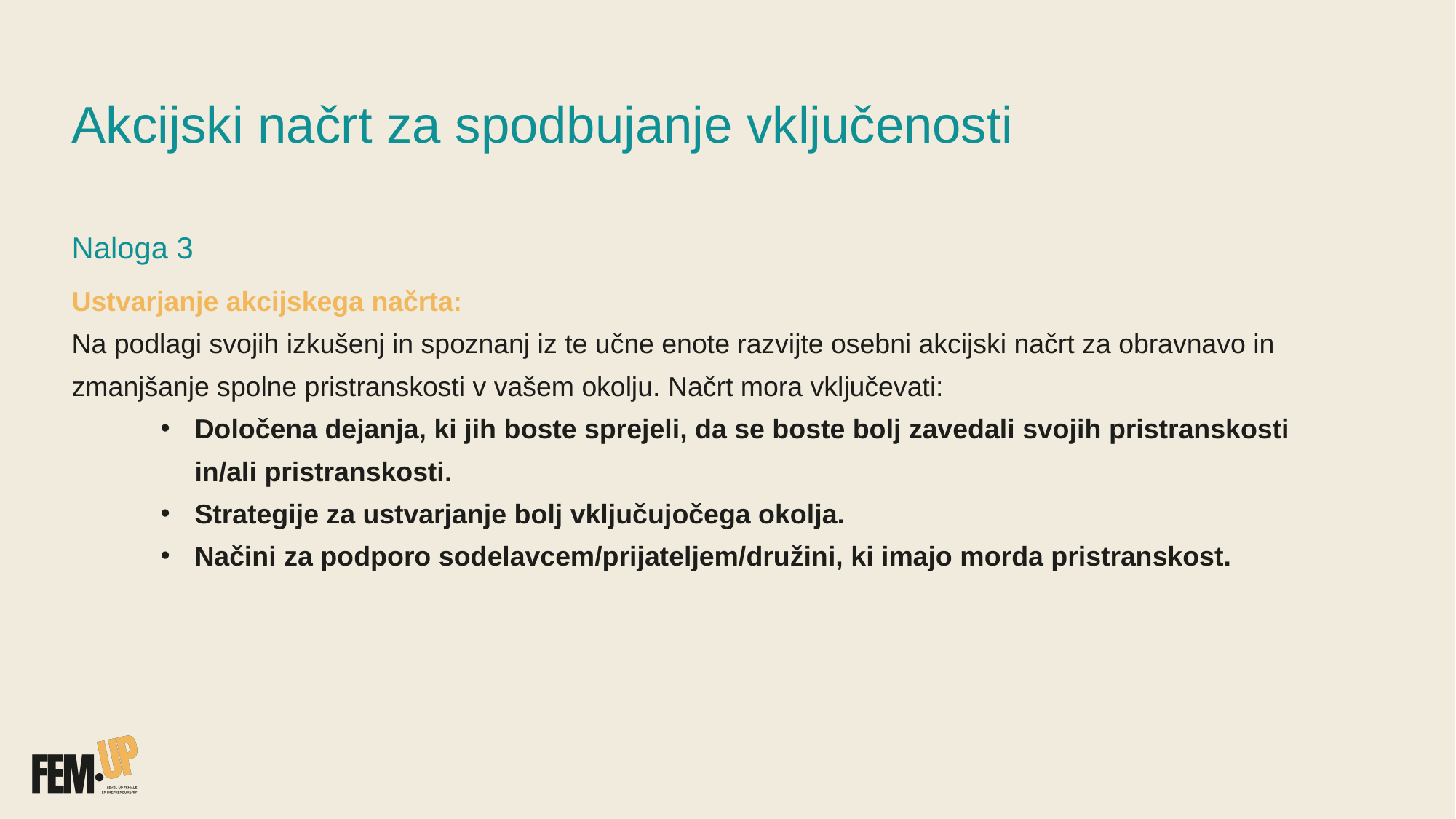

# Akcijski načrt za spodbujanje vključenosti
Naloga 3
Ustvarjanje akcijskega načrta:
Na podlagi svojih izkušenj in spoznanj iz te učne enote razvijte osebni akcijski načrt za obravnavo in zmanjšanje spolne pristranskosti v vašem okolju. Načrt mora vključevati:
Določena dejanja, ki jih boste sprejeli, da se boste bolj zavedali svojih pristranskosti in/ali pristranskosti.
Strategije za ustvarjanje bolj vključujočega okolja.
Načini za podporo sodelavcem/prijateljem/družini, ki imajo morda pristranskost.